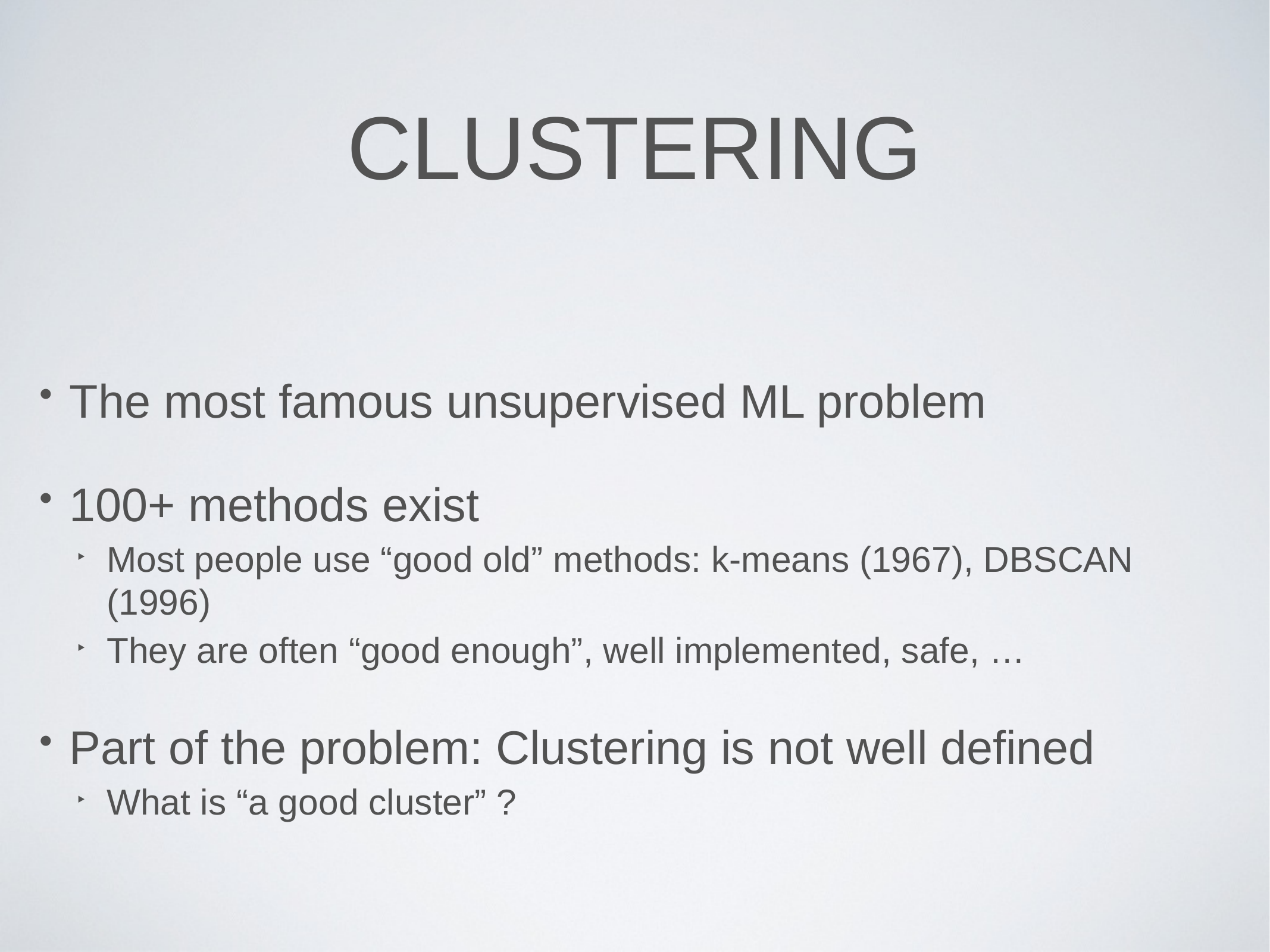

# Clustering
The most famous unsupervised ML problem
100+ methods exist
Most people use “good old” methods: k-means (1967), DBSCAN (1996)
They are often “good enough”, well implemented, safe, …
Part of the problem: Clustering is not well defined
What is “a good cluster” ?
6